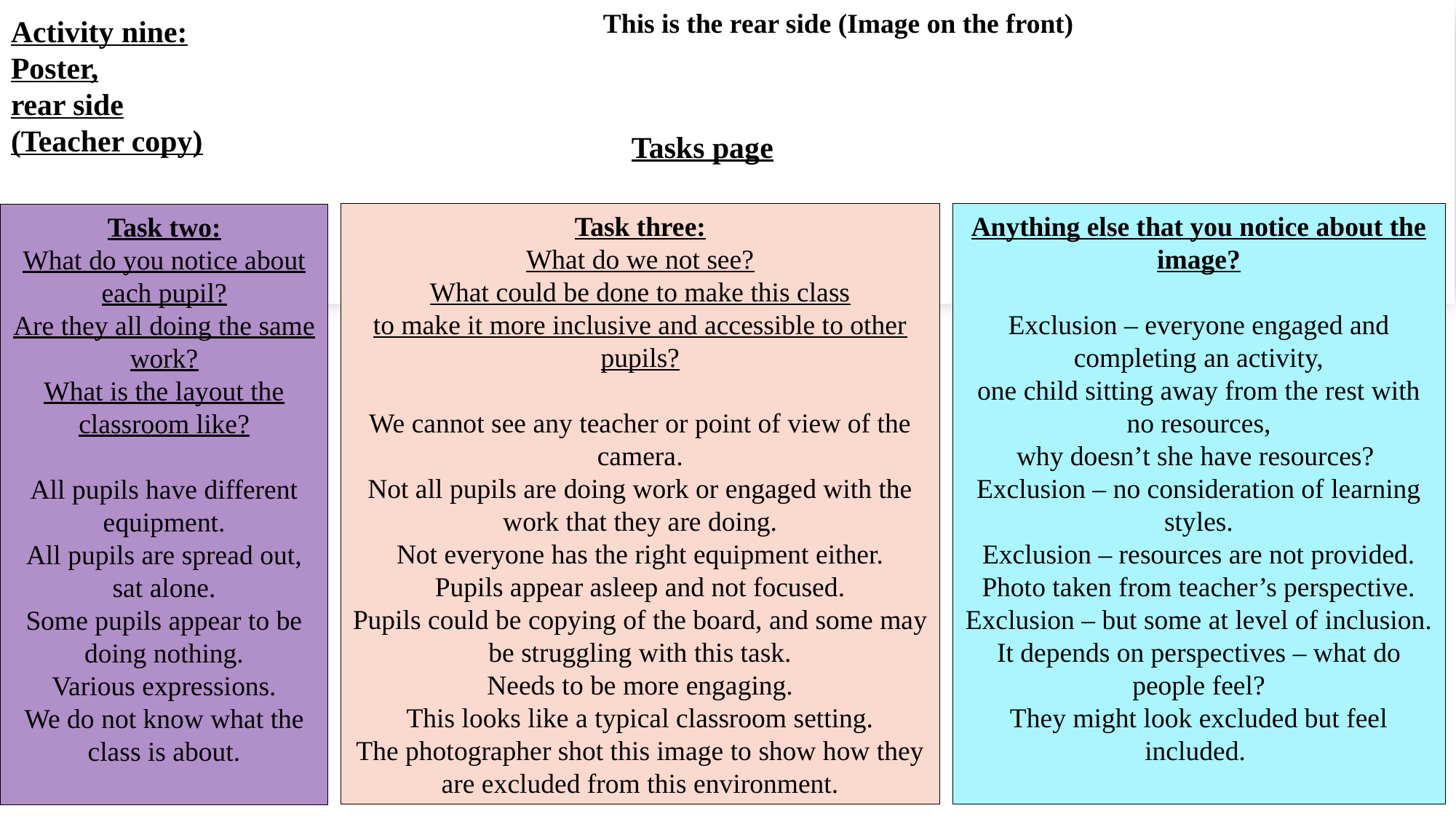

# Activity nine: Poster, rear side (Teacher copy)
This is the rear side (Image on the front)
Tasks page
Task three:
What do we not see?
What could be done to make this class
to make it more inclusive and accessible to other pupils?

We cannot see any teacher or point of view of the camera.
Not all pupils are doing work or engaged with the work that they are doing.
Not everyone has the right equipment either.
Pupils appear asleep and not focused.
Pupils could be copying of the board, and some may be struggling with this task.
Needs to be more engaging.
This looks like a typical classroom setting.
The photographer shot this image to show how they are excluded from this environment.
Anything else that you notice about the image?

Exclusion – everyone engaged and completing an activity,
one child sitting away from the rest with no resources,
why doesn’t she have resources?
Exclusion – no consideration of learning styles.
Exclusion – resources are not provided.
Photo taken from teacher’s perspective.
Exclusion – but some at level of inclusion.
It depends on perspectives – what do people feel?
They might look excluded but feel included.

Task two:
What do you notice about each pupil?
Are they all doing the same work?
What is the layout the classroom like?

All pupils have different equipment.
All pupils are spread out, sat alone.
Some pupils appear to be doing nothing.
Various expressions.
We do not know what the class is about.